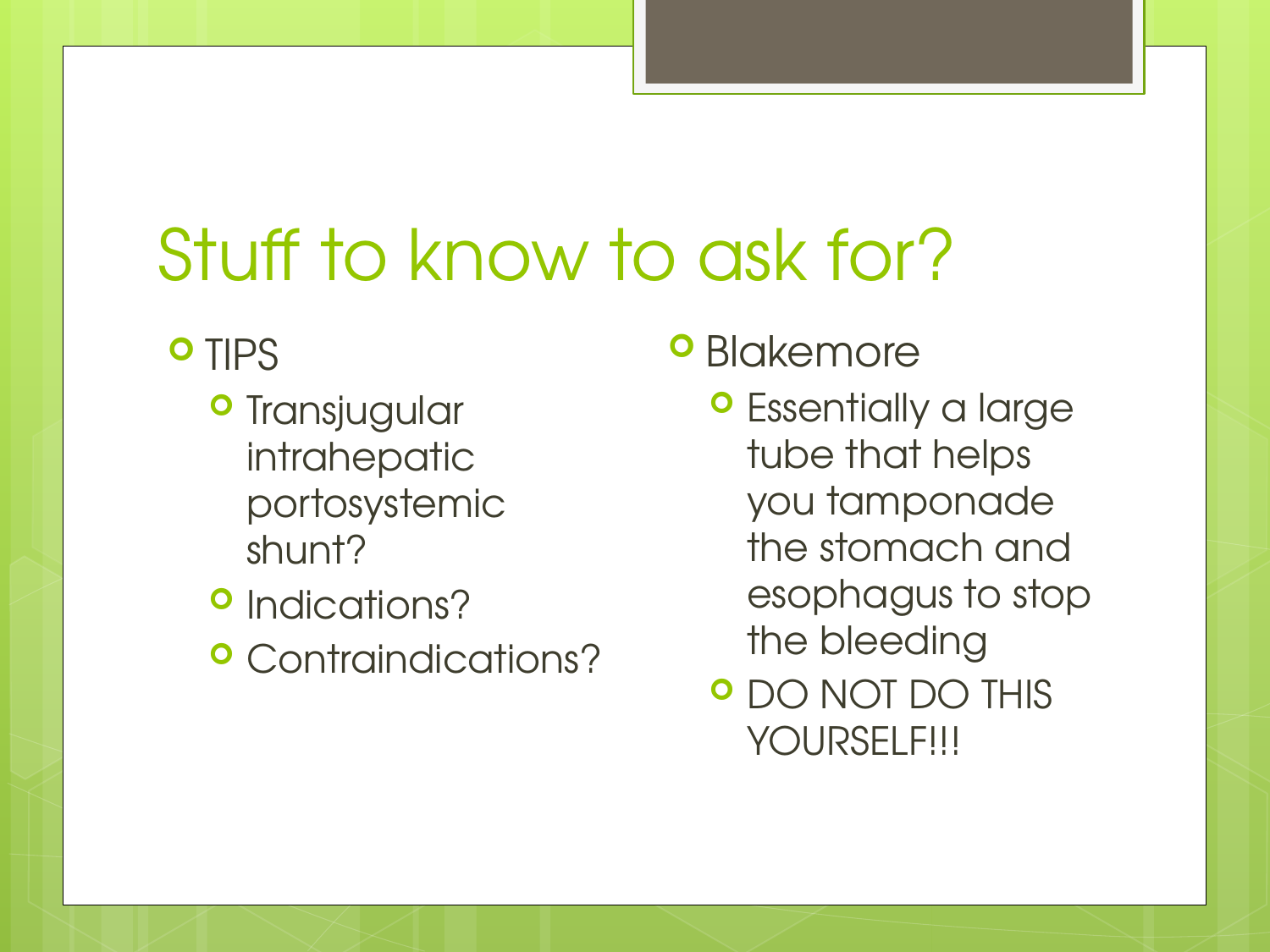

# Stuff to know to ask for?
Blakemore
Essentially a large tube that helps you tamponade the stomach and esophagus to stop the bleeding
DO NOT DO THIS YOURSELF!!!
TIPS
Transjugular intrahepatic portosystemic shunt?
Indications?
Contraindications?